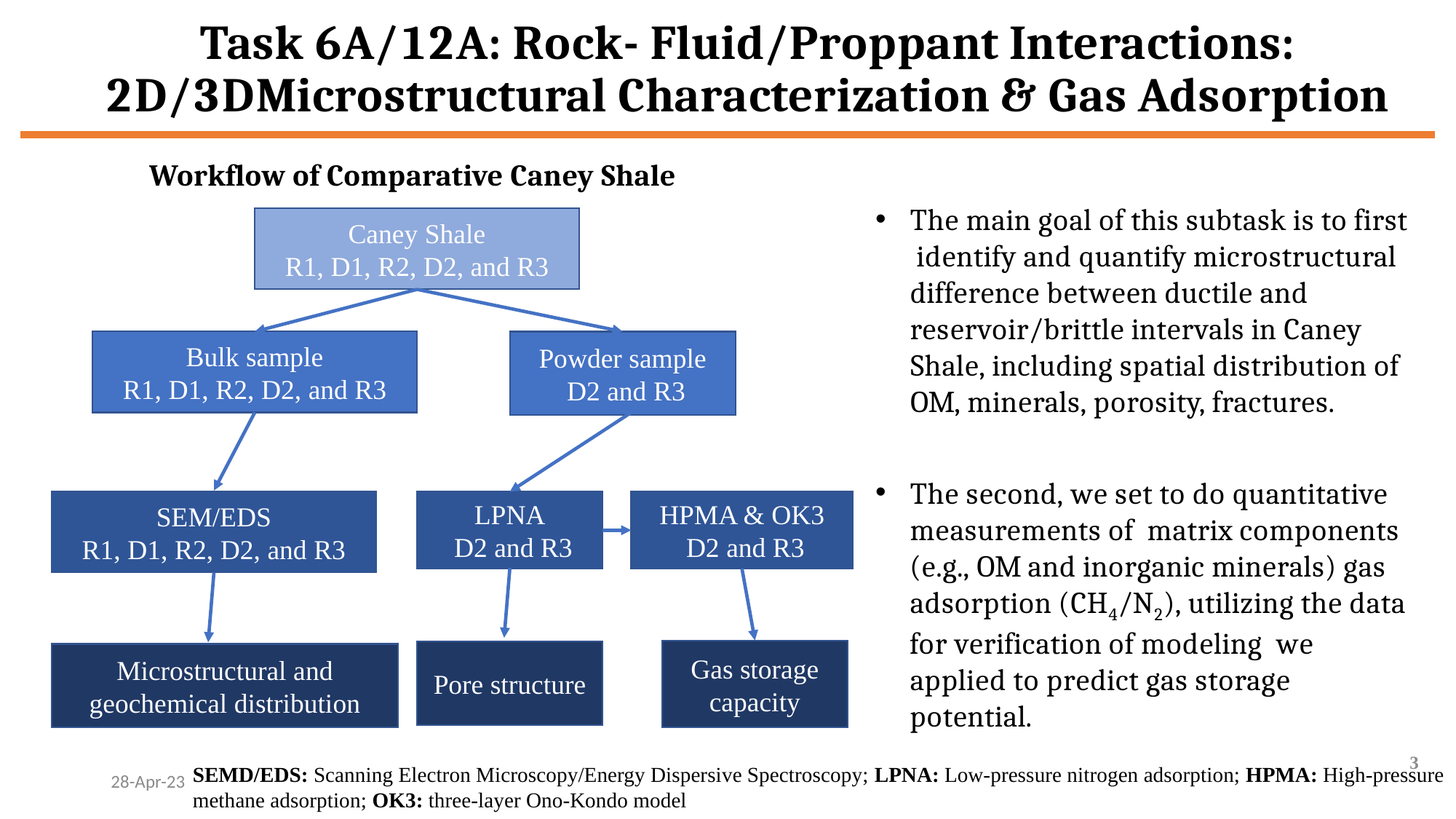

# Task 6A/12A: Rock- Fluid/Proppant Interactions: 2D/3DMicrostructural Characterization & Gas Adsorption
Workflow of Comparative Caney Shale
The main goal of this subtask is to first  identify and quantify microstructural difference between ductile and reservoir/brittle intervals in Caney Shale, including spatial distribution of OM, minerals, porosity, fractures.

The second, we set to do quantitative measurements of  matrix components (e.g., OM and inorganic minerals) gas adsorption (CH4/N2), utilizing the data for verification of modeling  we applied to predict gas storage potential.
Caney Shale
R1, D1, R2, D2, and R3
Bulk sample
R1, D1, R2, D2, and R3
Powder sample
 D2 and R3
SEM/EDS
R1, D1, R2, D2, and R3
LPNA
 D2 and R3
HPMA & OK3
 D2 and R3
Gas storage capacity
Pore structure
Microstructural and geochemical distribution
3
SEMD/EDS: Scanning Electron Microscopy/Energy Dispersive Spectroscopy; LPNA: Low-pressure nitrogen adsorption; HPMA: High-pressure methane adsorption; OK3: three-layer Ono-Kondo model
28-Apr-23